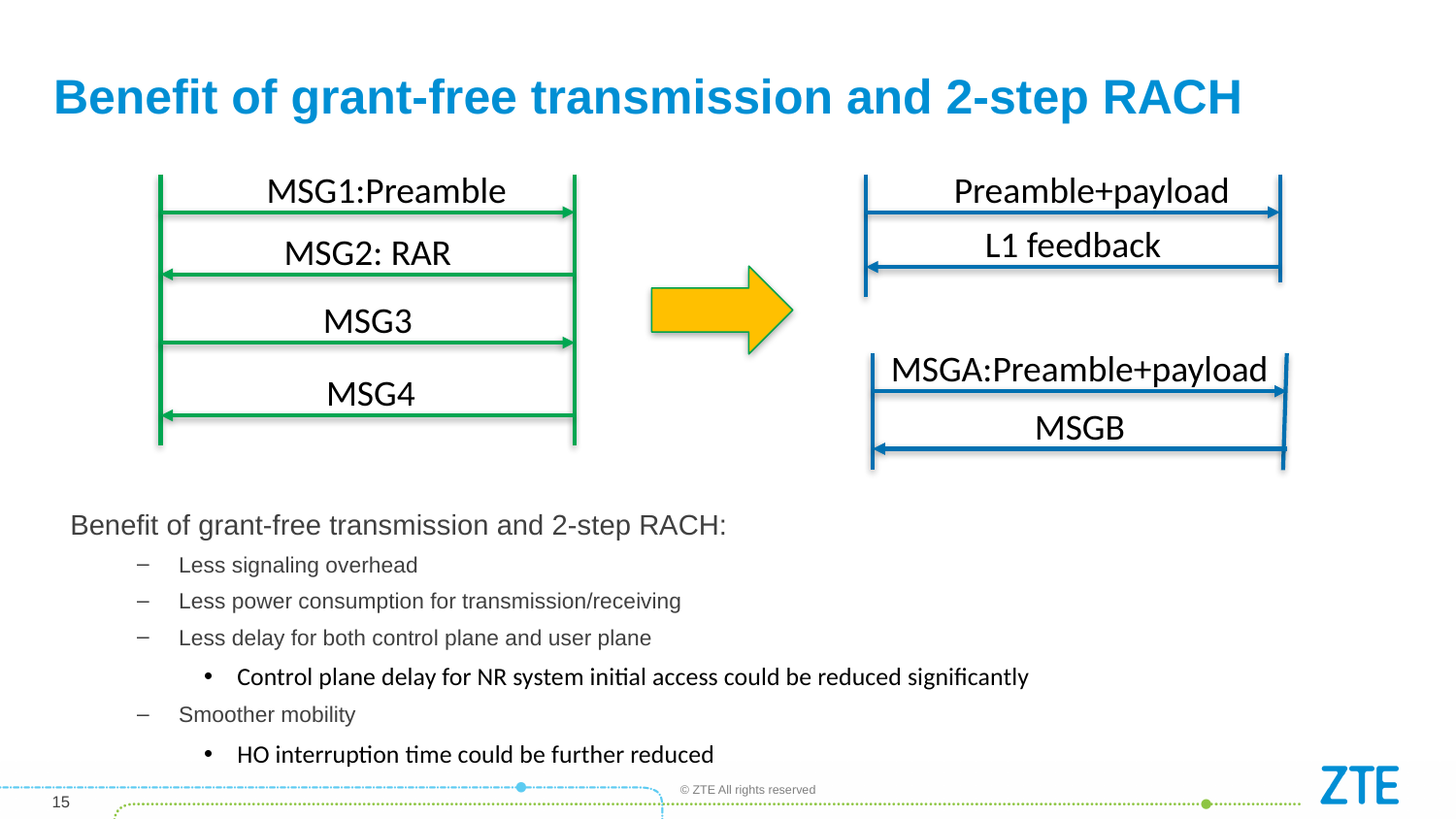

# Benefit of grant-free transmission and 2-step RACH
Preamble+payload
MSG1:Preamble
L1 feedback
MSG2: RAR

MSG3
MSGA:Preamble+payload
MSG4
MSGB
Benefit of grant-free transmission and 2-step RACH:
Less signaling overhead
Less power consumption for transmission/receiving
Less delay for both control plane and user plane
Control plane delay for NR system initial access could be reduced significantly
Smoother mobility
HO interruption time could be further reduced